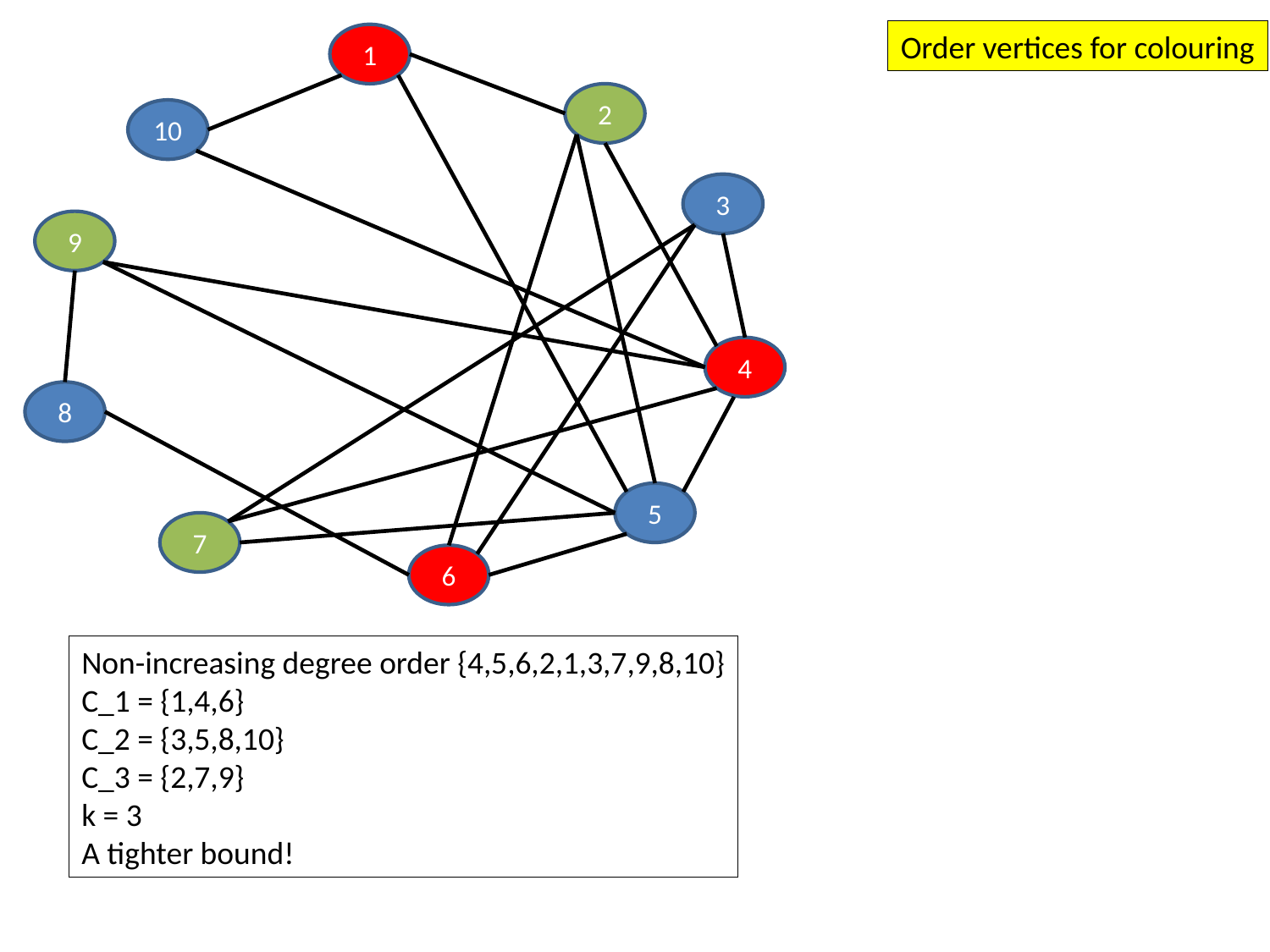

Order vertices for colouring
1
2
10
3
9
4
8
5
7
6
Non-increasing degree order {4,5,6,2,1,3,7,9,8,10}
C_1 = {1,4,6}
C_2 = {3,5,8,10}
C_3 = {2,7,9}
k = 3
A tighter bound!